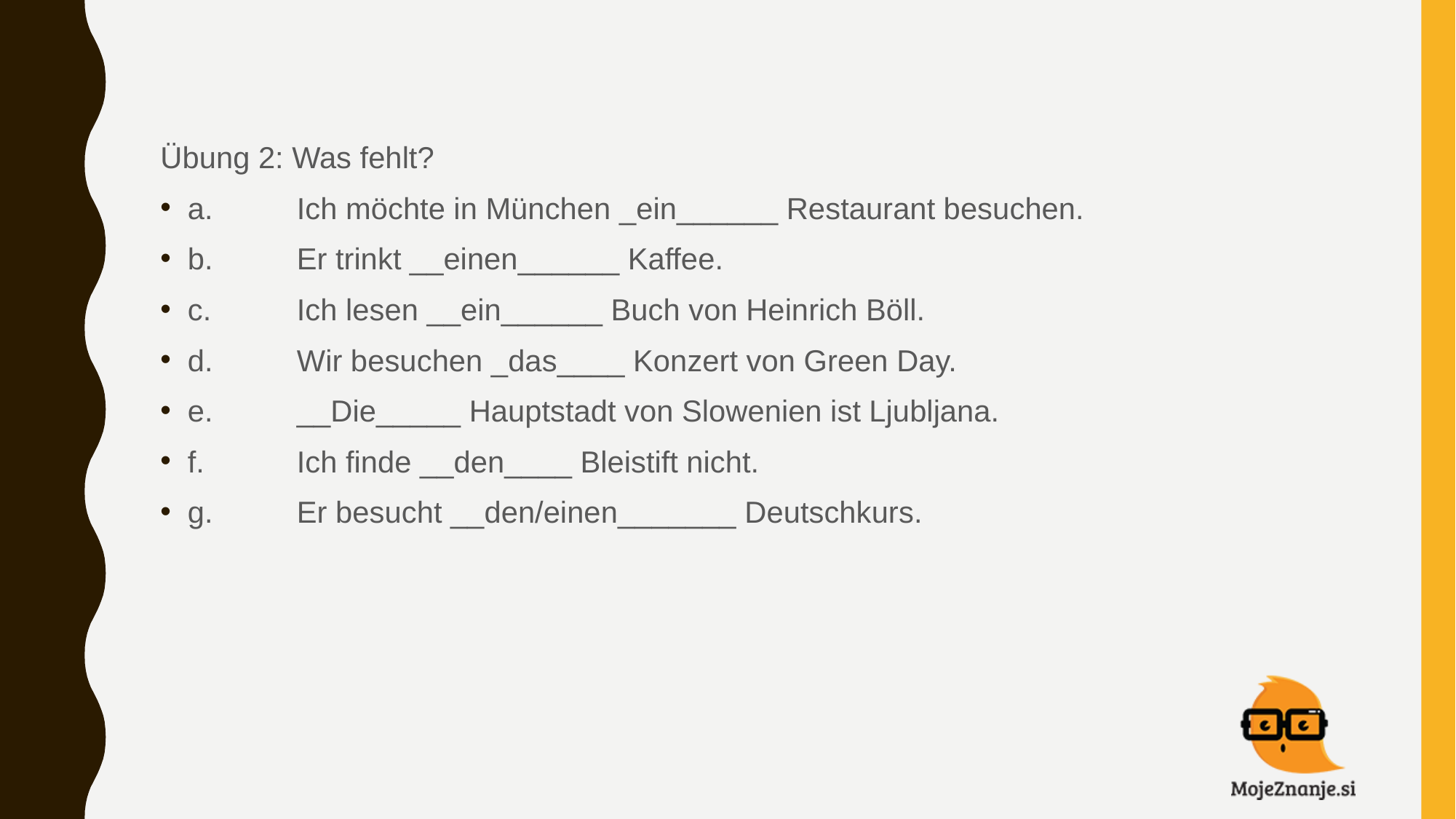

Übung 2: Was fehlt?
a.	Ich möchte in München _ein______ Restaurant besuchen.
b.	Er trinkt __einen______ Kaffee.
c.	Ich lesen __ein______ Buch von Heinrich Böll.
d.	Wir besuchen _das____ Konzert von Green Day.
e.	__Die_____ Hauptstadt von Slowenien ist Ljubljana.
f.	Ich finde __den____ Bleistift nicht.
g.	Er besucht __den/einen_______ Deutschkurs.